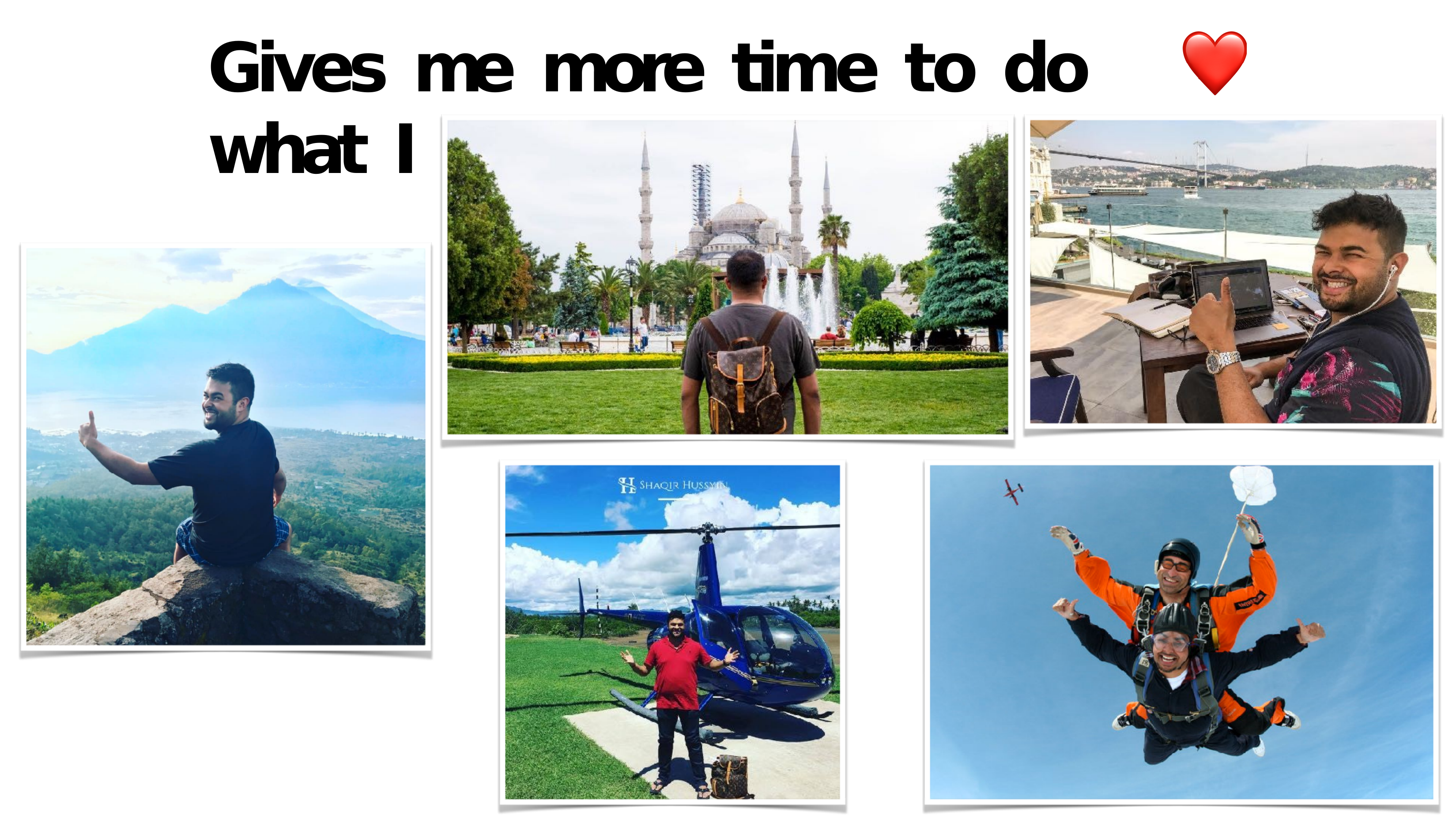

# Gives me more time to do what I ❤